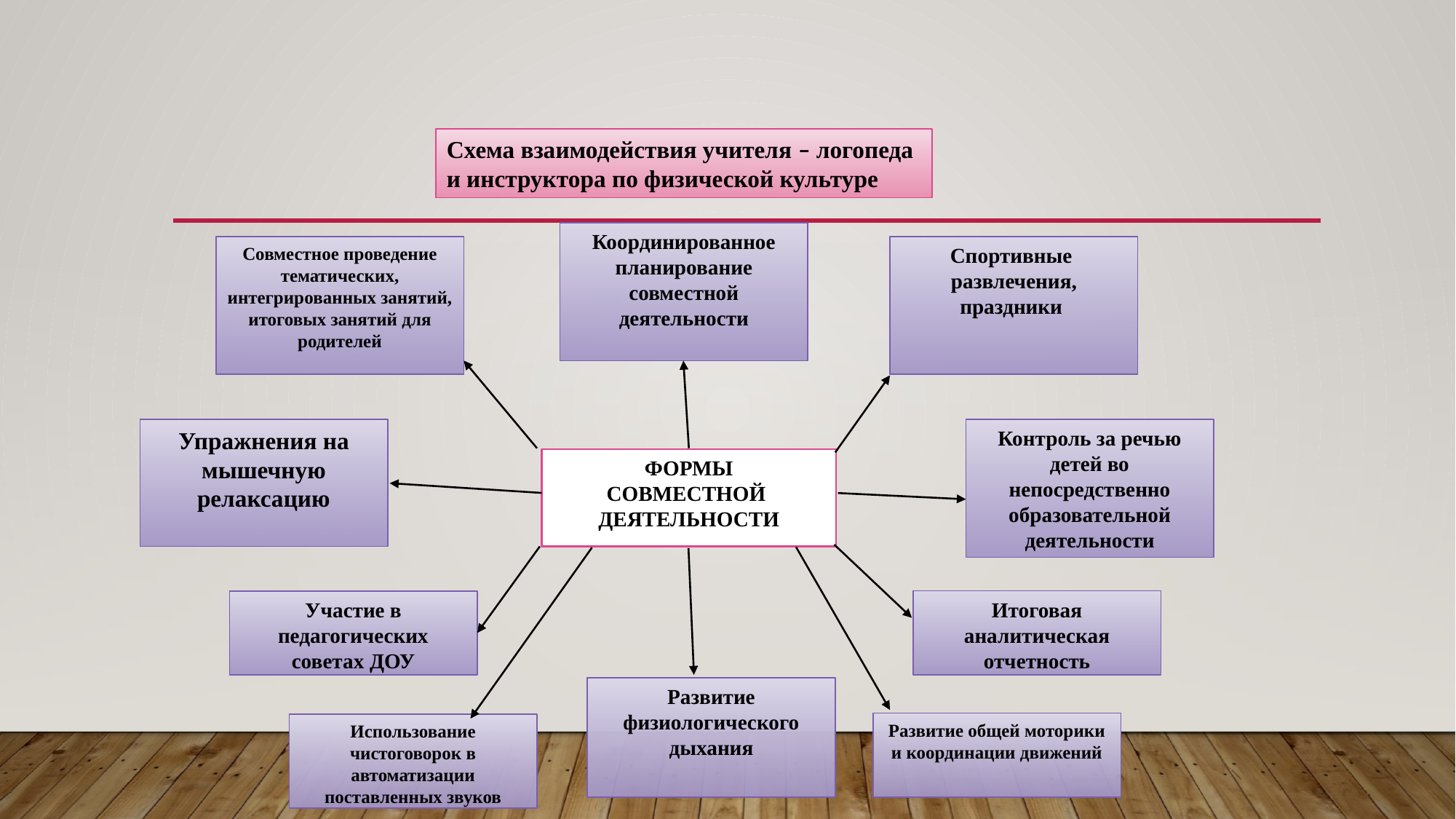

Схема взаимодействия учителя – логопеда
и инструктора по физической культуре
Координированное планирование совместной деятельности
Совместное проведение тематических, интегрированных занятий, итоговых занятий для родителей
Спортивные
развлечения, праздники

Упражнения на мышечную релаксацию
Контроль за речью детей во непосредственно образовательной деятельности
ФОРМЫ
СОВМЕСТНОЙ
ДЕЯТЕЛЬНОСТИ

Итоговая аналитическая отчетность
Участие в педагогических советах ДОУ
Развитие физиологического дыхания
Развитие общей моторики и координации движений
Использование чистоговорок в автоматизации поставленных звуков